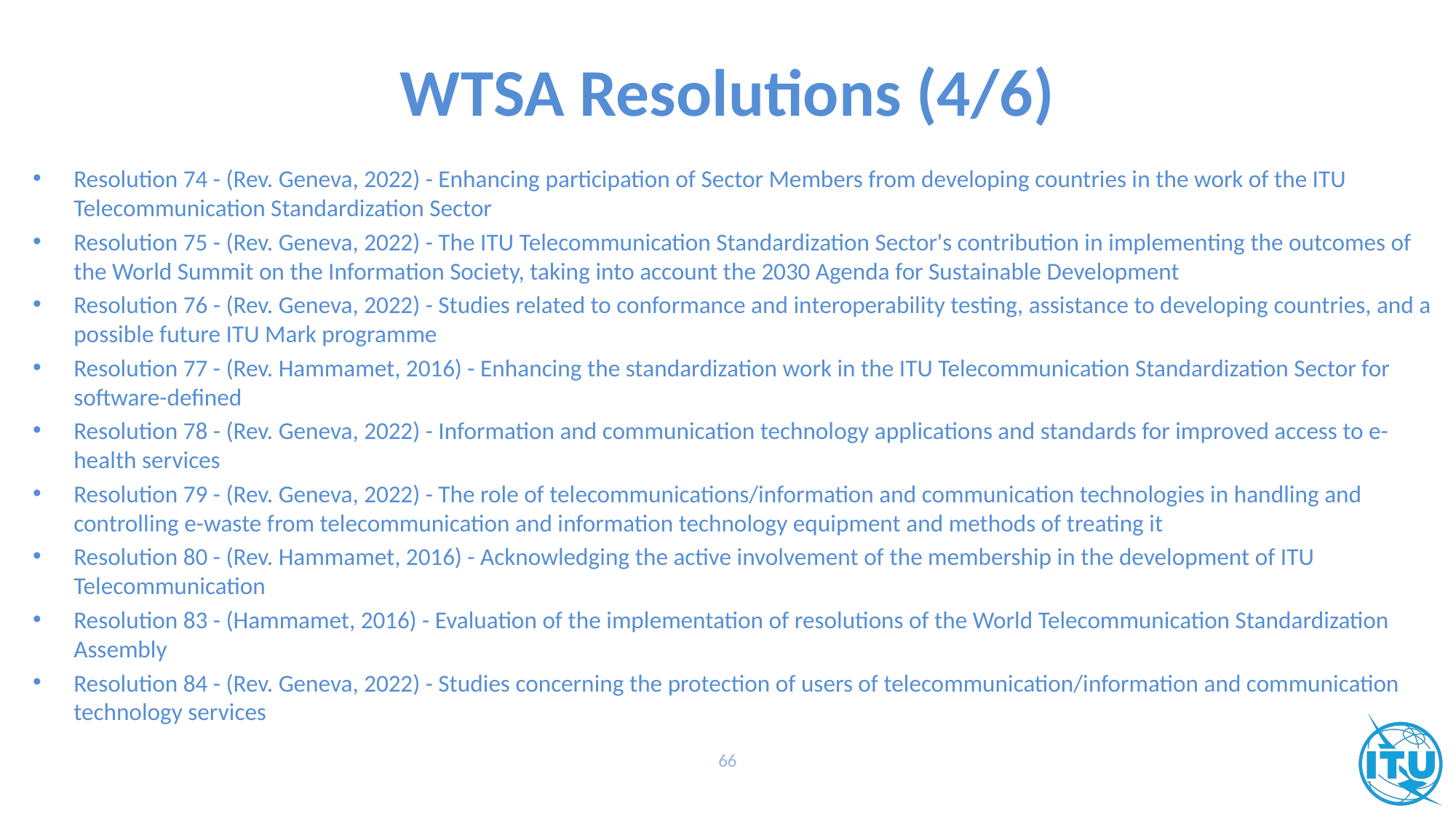

# WTSA Resolutions (4/6)
Resolution 74 - (Rev. Geneva, 2022) - Enhancing participation of Sector Members from developing countries in the work of the ITU Telecommunication Standardization Sector
Resolution 75 - (Rev. Geneva, 2022) - The ITU Telecommunication Standardization Sector's contribution in implementing the outcomes of the World Summit on the Information Society, taking into account the 2030 Agenda for Sustainable Development
Resolution 76 - (Rev. Geneva, 2022) - Studies related to conformance and interoperability testing, assistance to developing countries, and a possible future ITU Mark programme
Resolution 77 - (Rev. Hammamet, 2016) - Enhancing the standardization work in the ITU Telecommunication Standardization Sector for software-defined
Resolution 78 - (Rev. Geneva, 2022) - Information and communication technology applications and standards for improved access to e-health services
Resolution 79 - (Rev. Geneva, 2022) - The role of telecommunications/information and communication technologies in handling and controlling e-waste from telecommunication and information technology equipment and methods of treating it
Resolution 80 - (Rev. Hammamet, 2016) - Acknowledging the active involvement of the membership in the development of ITU Telecommunication
Resolution 83 - (Hammamet, 2016) - Evaluation of the implementation of resolutions of the World Telecommunication Standardization Assembly
Resolution 84 - (Rev. Geneva, 2022) - Studies concerning the protection of users of telecommunication/information and communication technology services
66